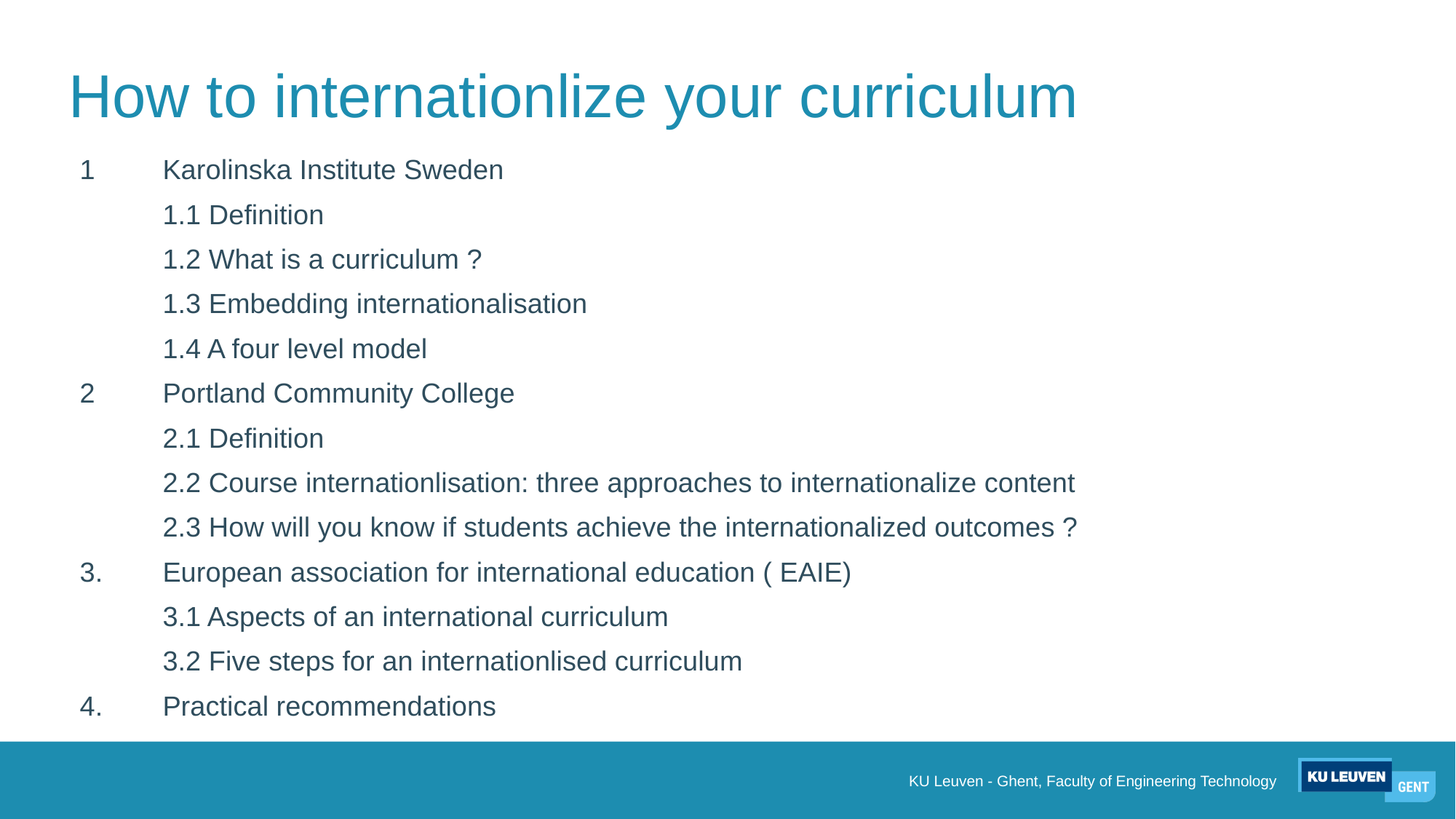

# How to internationlize your curriculum
1 	Karolinska Institute Sweden
	1.1 Definition
	1.2 What is a curriculum ?
	1.3 Embedding internationalisation
	1.4 A four level model
2 	Portland Community College
	2.1 Definition
	2.2 Course internationlisation: three approaches to internationalize content
	2.3 How will you know if students achieve the internationalized outcomes ?
3. 	European association for international education ( EAIE)
	3.1 Aspects of an international curriculum
	3.2 Five steps for an internationlised curriculum
4. 	Practical recommendations

KU Leuven - Ghent, Faculty of Engineering Technology